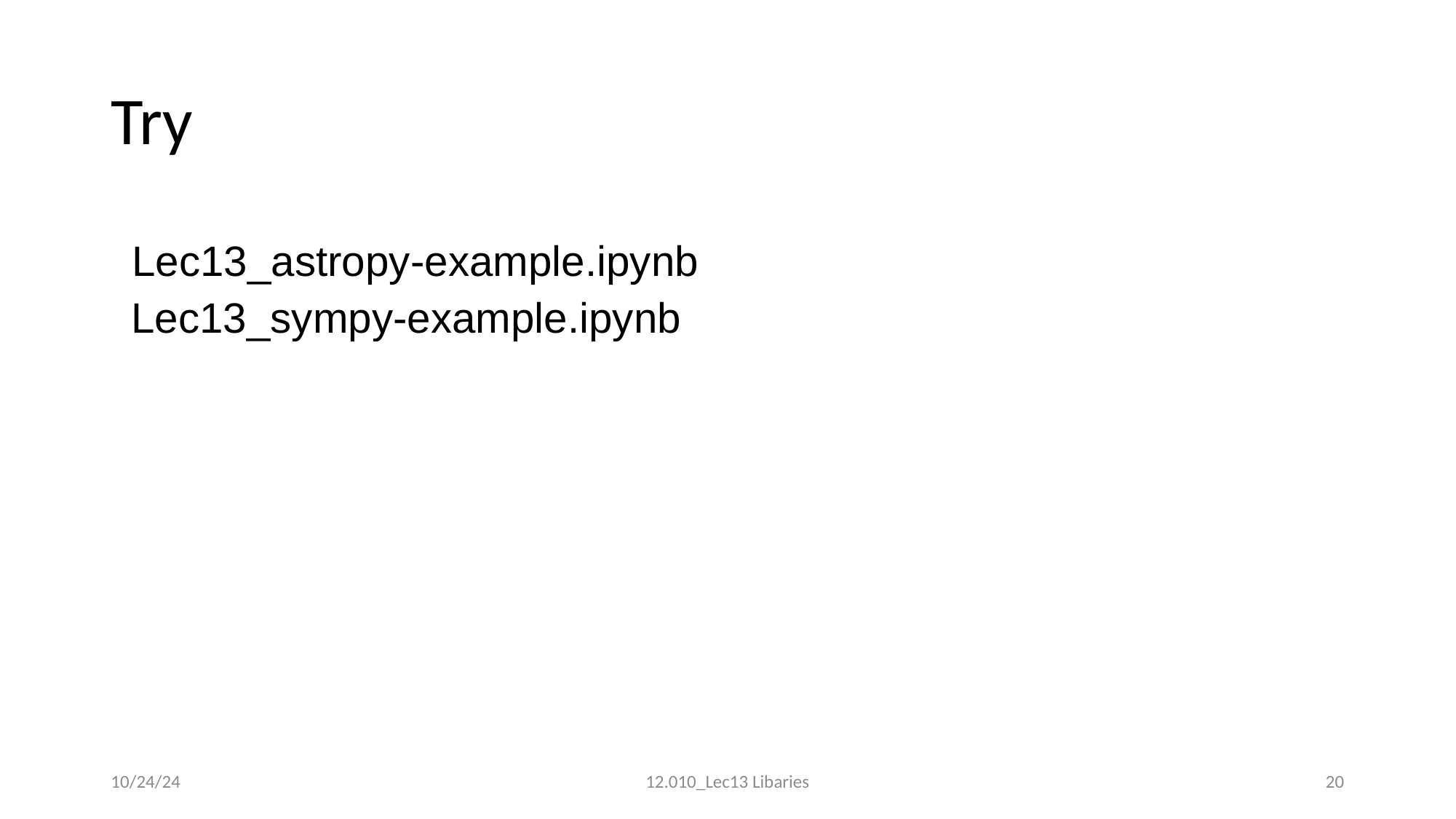

# Try
Lec13_astropy-example.ipynb
Lec13_sympy-example.ipynb
10/24/24
12.010_Lec13 Libaries
20